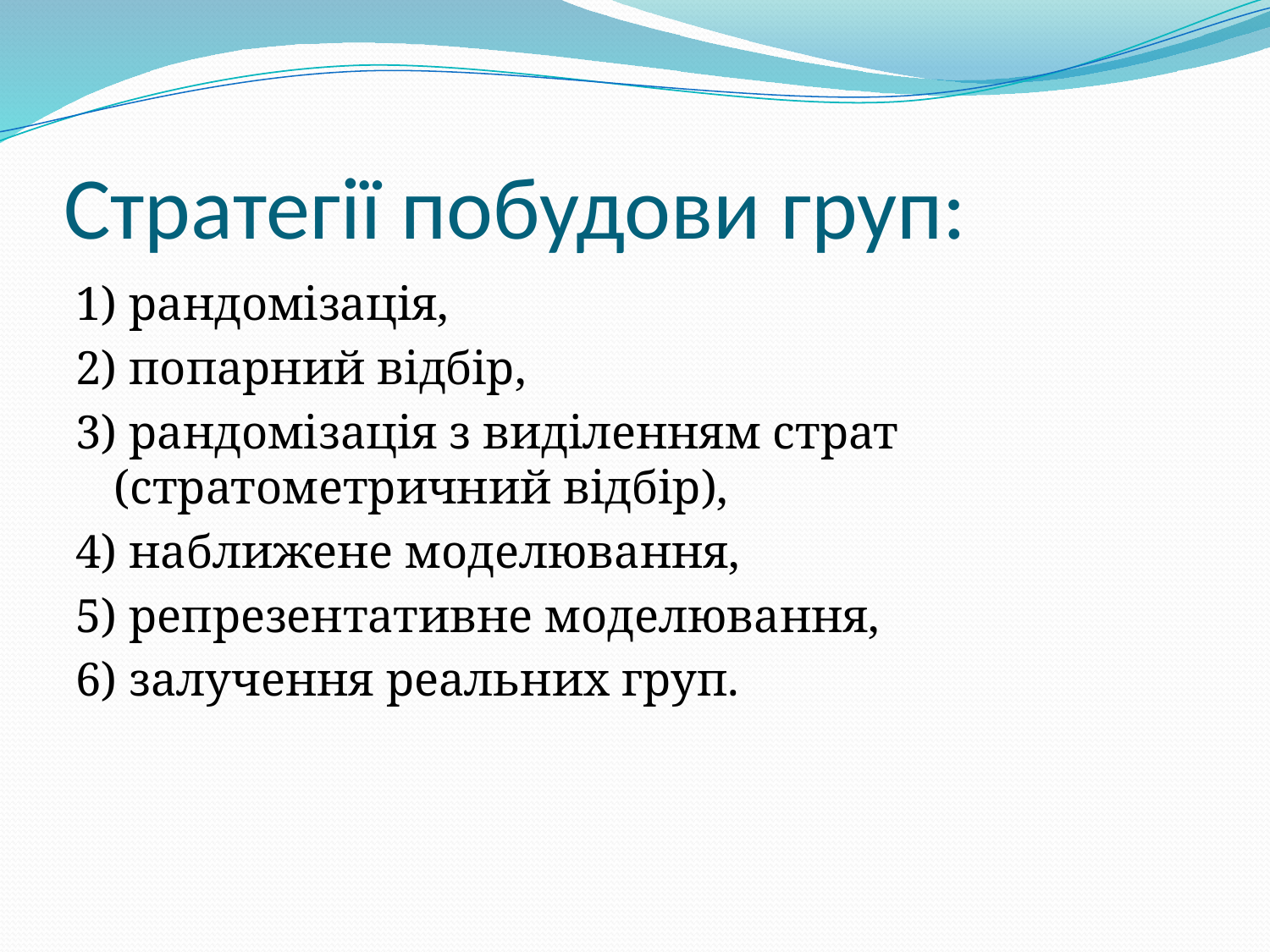

# Стратегії побудови груп:
1) рандомізація,
2) попарний відбір,
3) рандомізація з виділенням страт (стратометричний відбір),
4) наближене моделювання,
5) репрезентативне моделювання,
6) залучення реальних груп.